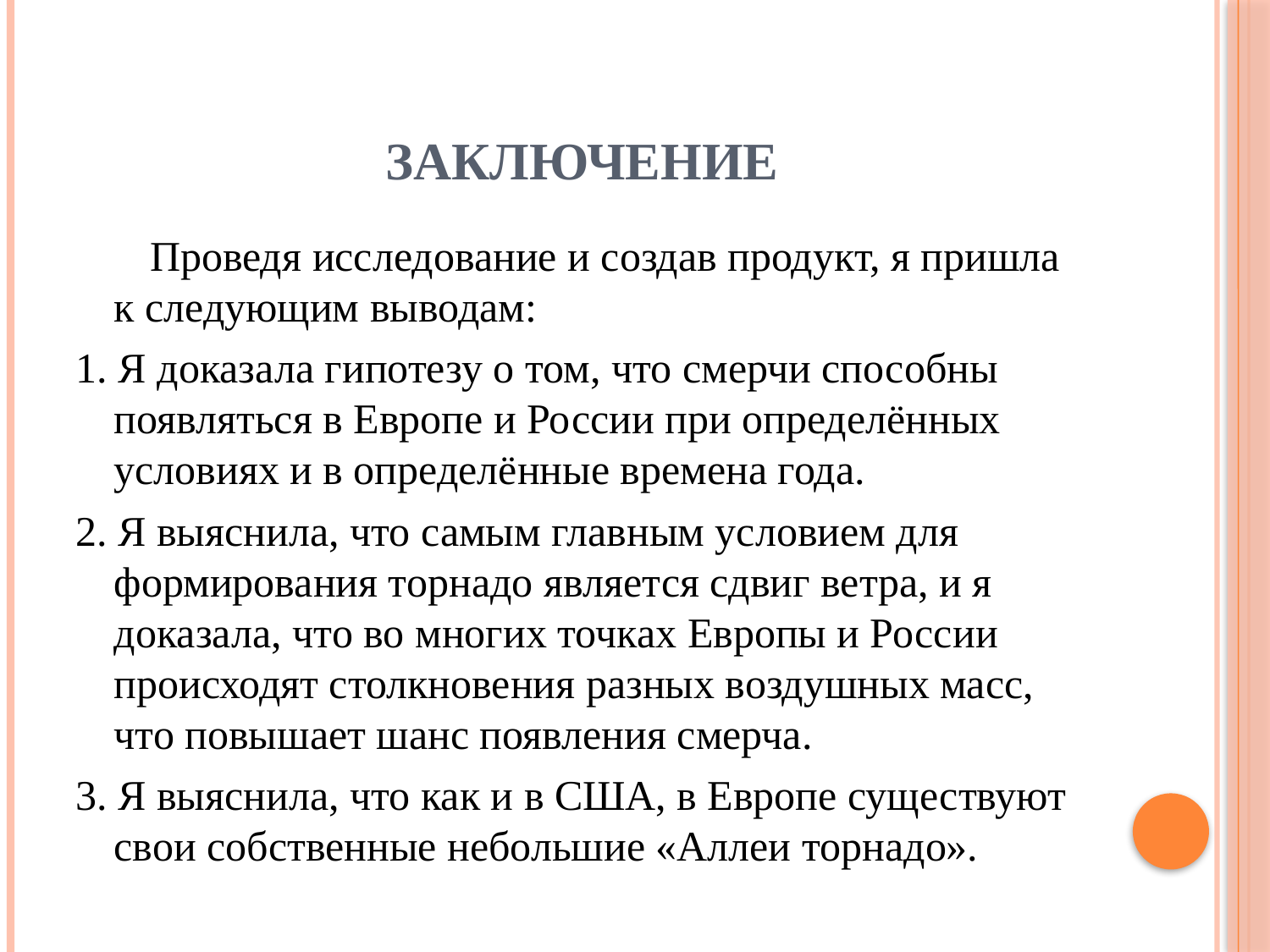

# Заключение
       Проведя исследование и создав продукт, я пришла к следующим выводам:
1. Я доказала гипотезу о том, что смерчи способны появляться в Европе и России при определённых условиях и в определённые времена года.
2. Я выяснила, что самым главным условием для формирования торнадо является сдвиг ветра, и я доказала, что во многих точках Европы и России происходят столкновения разных воздушных масс, что повышает шанс появления смерча.
3. Я выяснила, что как и в США, в Европе существуют свои собственные небольшие «Аллеи торнадо».